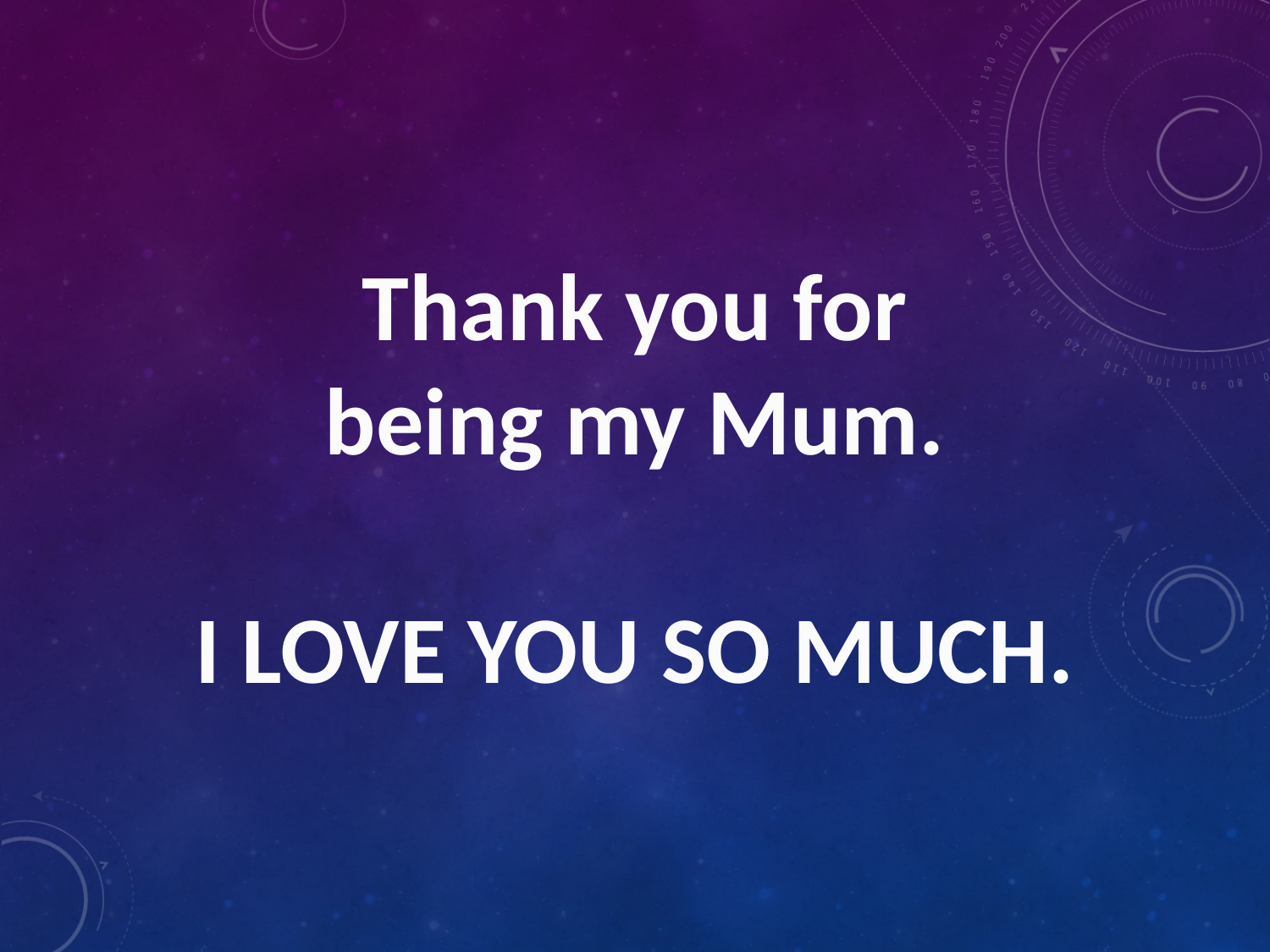

Thank you for
being my Mum.
I LOVE YOU SO MUCH.